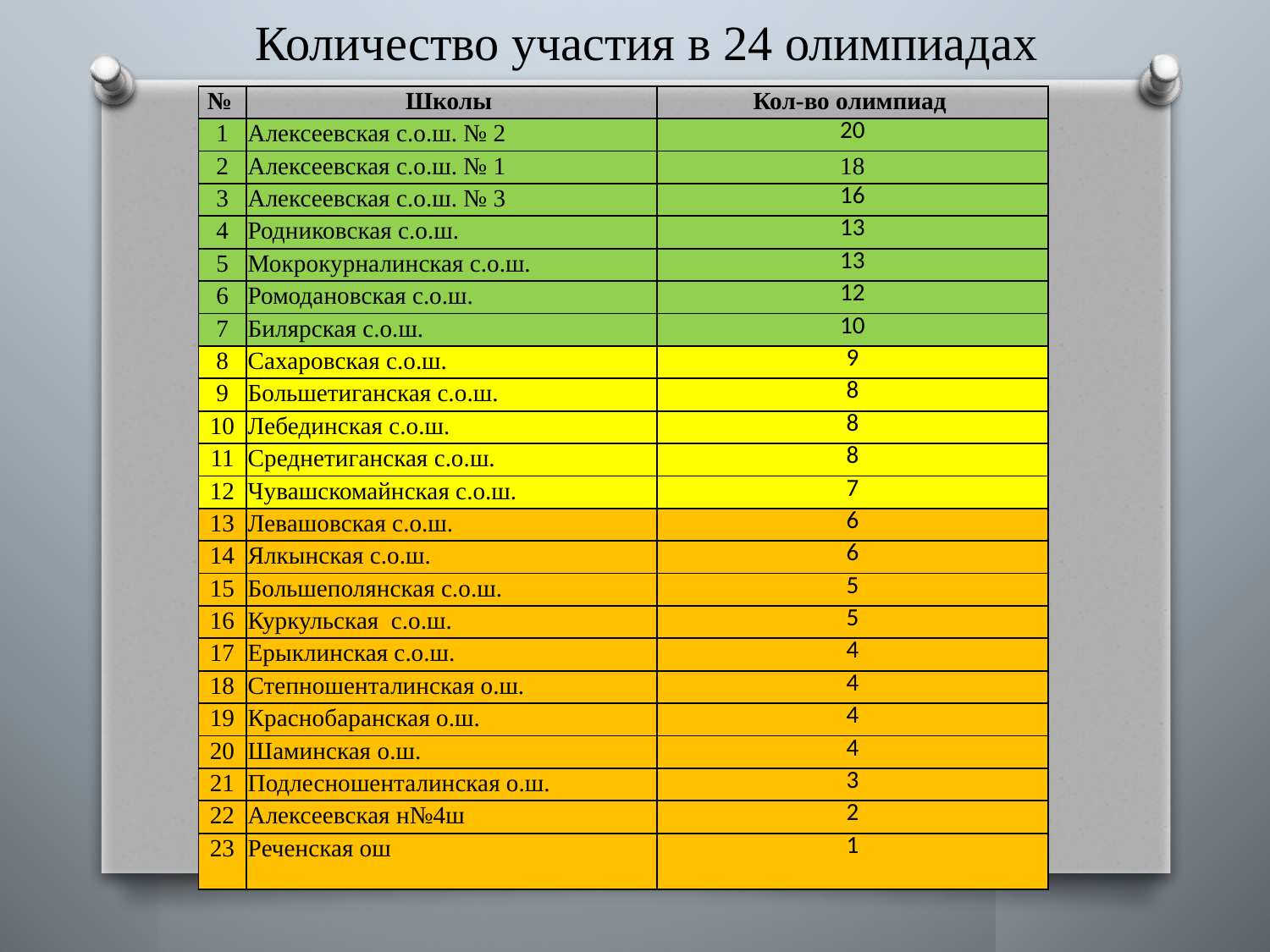

# Количество участия в 24 олимпиадах
| № | Школы | Кол-во олимпиад |
| --- | --- | --- |
| 1 | Алексеевская с.о.ш. № 2 | 20 |
| 2 | Алексеевская с.о.ш. № 1 | 18 |
| 3 | Алексеевская с.о.ш. № 3 | 16 |
| 4 | Родниковская с.о.ш. | 13 |
| 5 | Мокрокурналинская с.о.ш. | 13 |
| 6 | Ромодановская с.о.ш. | 12 |
| 7 | Билярская с.о.ш. | 10 |
| 8 | Сахаровская с.о.ш. | 9 |
| 9 | Большетиганская с.о.ш. | 8 |
| 10 | Лебединская с.о.ш. | 8 |
| 11 | Среднетиганская с.о.ш. | 8 |
| 12 | Чувашскомайнская с.о.ш. | 7 |
| 13 | Левашовская с.о.ш. | 6 |
| 14 | Ялкынская с.о.ш. | 6 |
| 15 | Большеполянская с.о.ш. | 5 |
| 16 | Куркульская с.о.ш. | 5 |
| 17 | Ерыклинская с.о.ш. | 4 |
| 18 | Степношенталинская о.ш. | 4 |
| 19 | Краснобаранская о.ш. | 4 |
| 20 | Шаминская о.ш. | 4 |
| 21 | Подлесношенталинская о.ш. | 3 |
| 22 | Алексеевская н№4ш | 2 |
| 23 | Реченская ош | 1 |